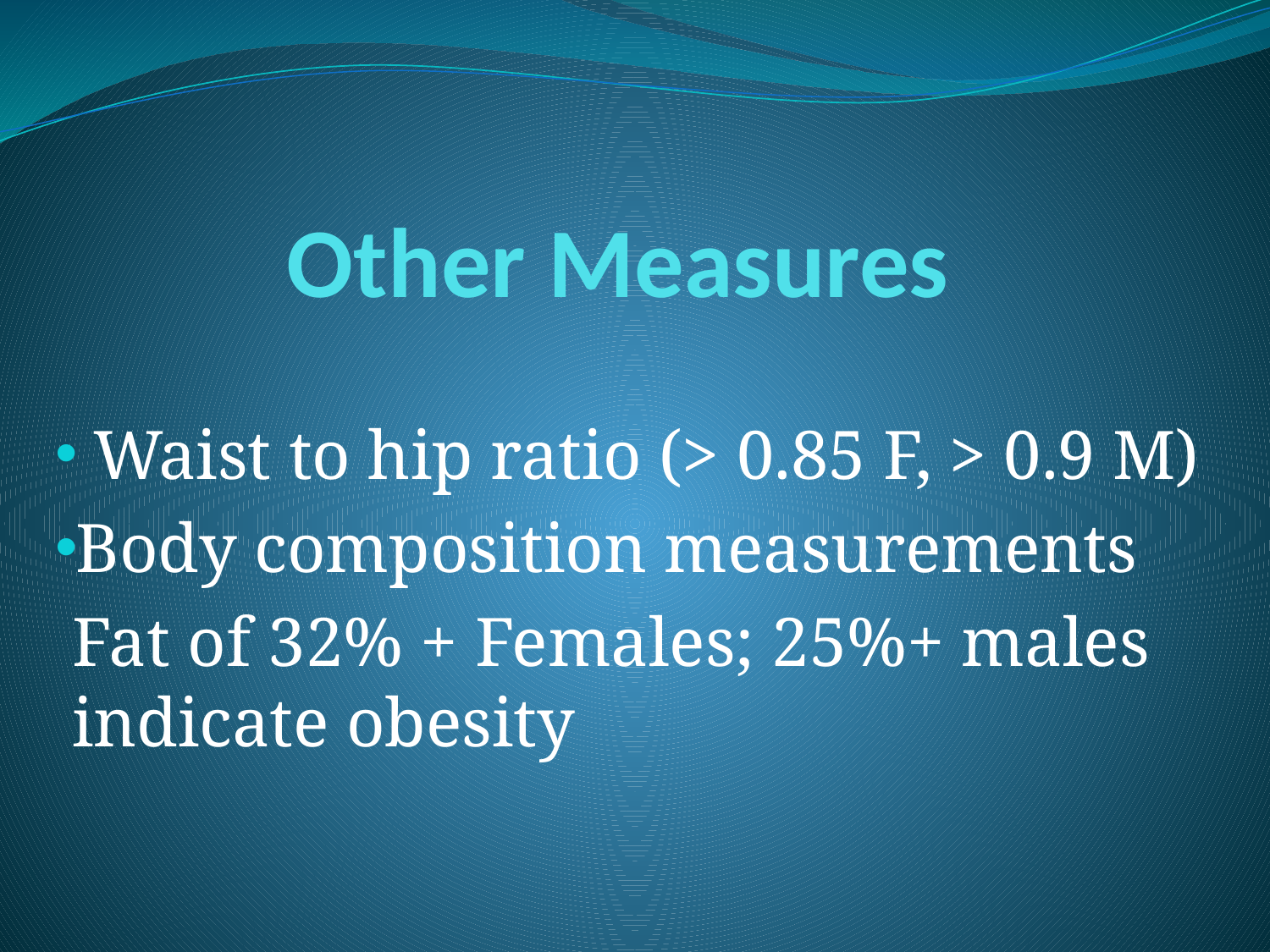

# Other Measures
 Waist to hip ratio (> 0.85 F, > 0.9 M)
Body composition measurements
 Fat of 32% + Females; 25%+ males     indicate obesity